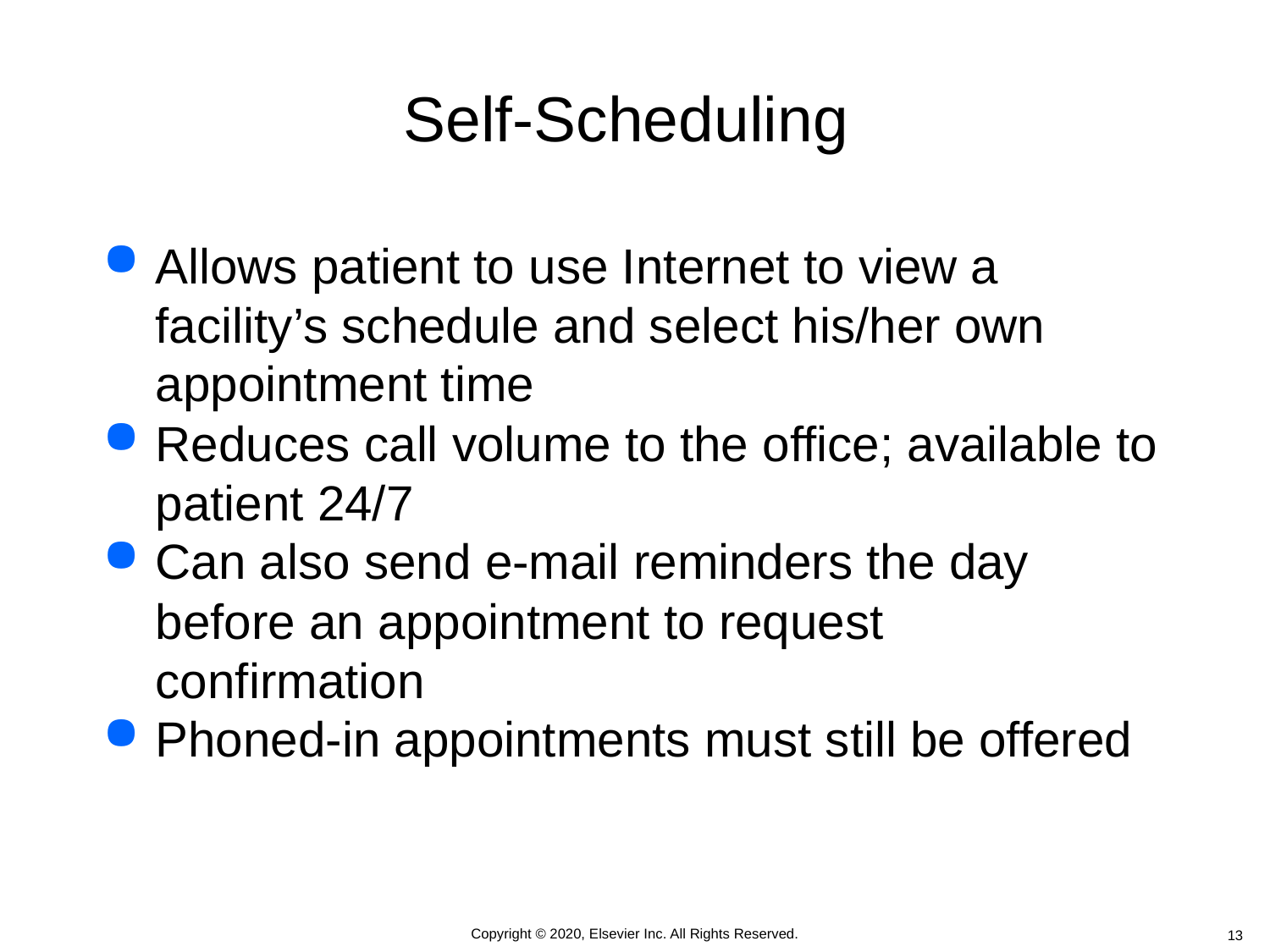

# Self-Scheduling
Allows patient to use Internet to view a facility’s schedule and select his/her own appointment time
Reduces call volume to the office; available to patient 24/7
Can also send e-mail reminders the day before an appointment to request confirmation
Phoned-in appointments must still be offered
 13